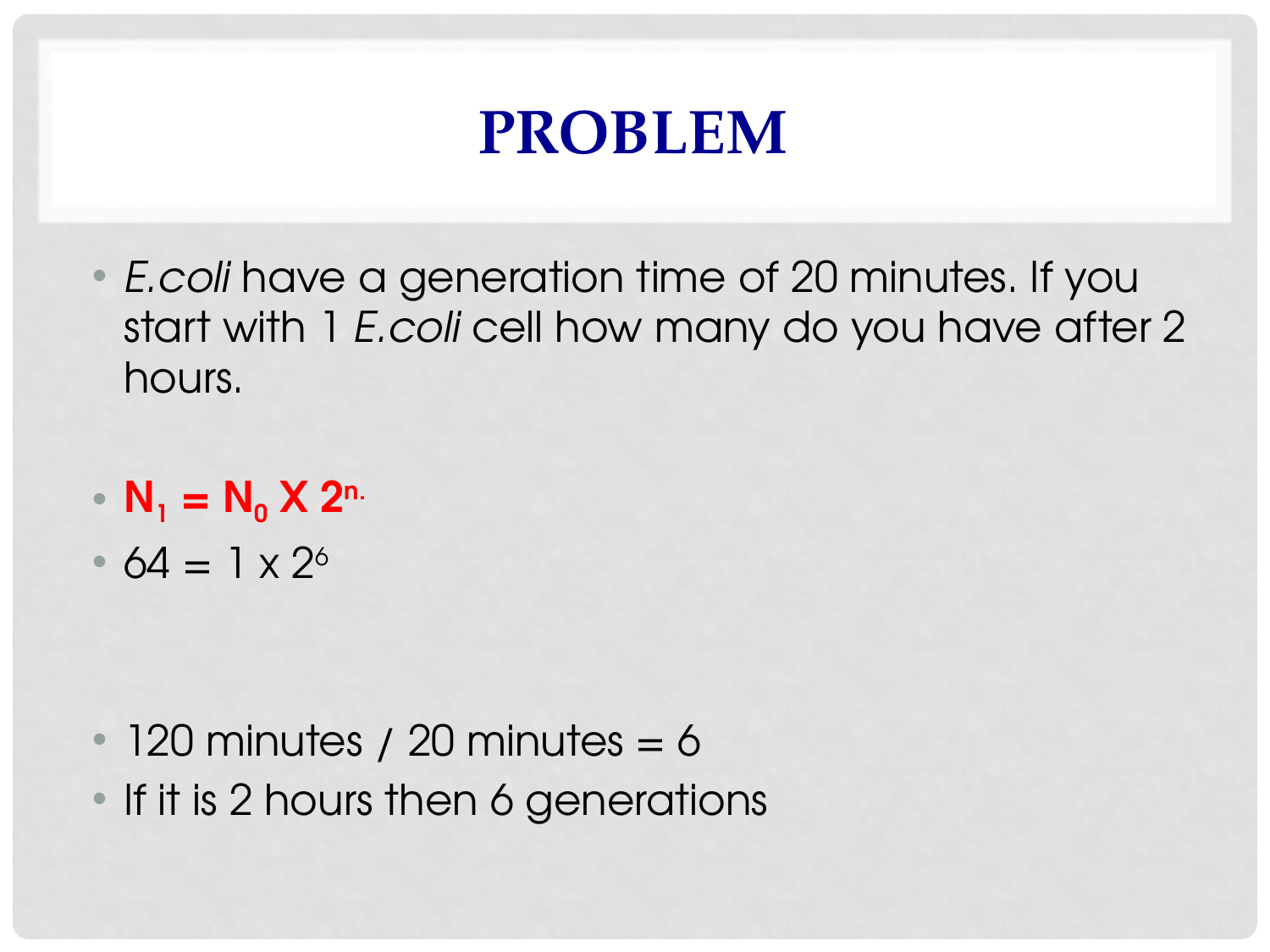

# Problem
E.coli have a generation time of 20 minutes. If you start with 1 E.coli cell how many do you have after 2 hours.

N1 = N0 X 2n.
64 = 1 x 26

120 minutes / 20 minutes = 6
If it is 2 hours then 6 generations